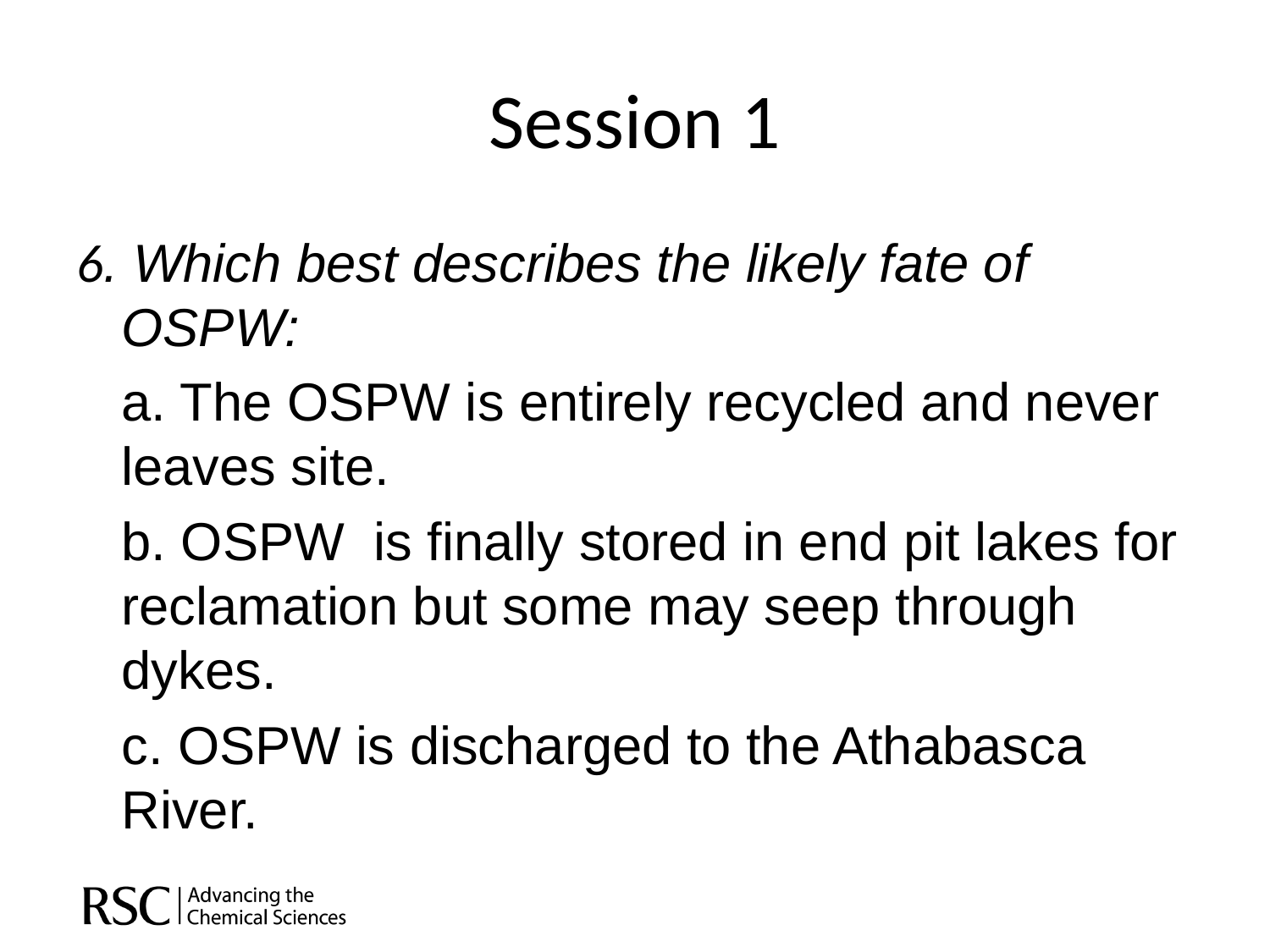

# Session 1
6. Which best describes the likely fate of OSPW:
	a. The OSPW is entirely recycled and never leaves site.
	b. OSPW  is finally stored in end pit lakes for reclamation but some may seep through dykes.
	c. OSPW is discharged to the Athabasca River.